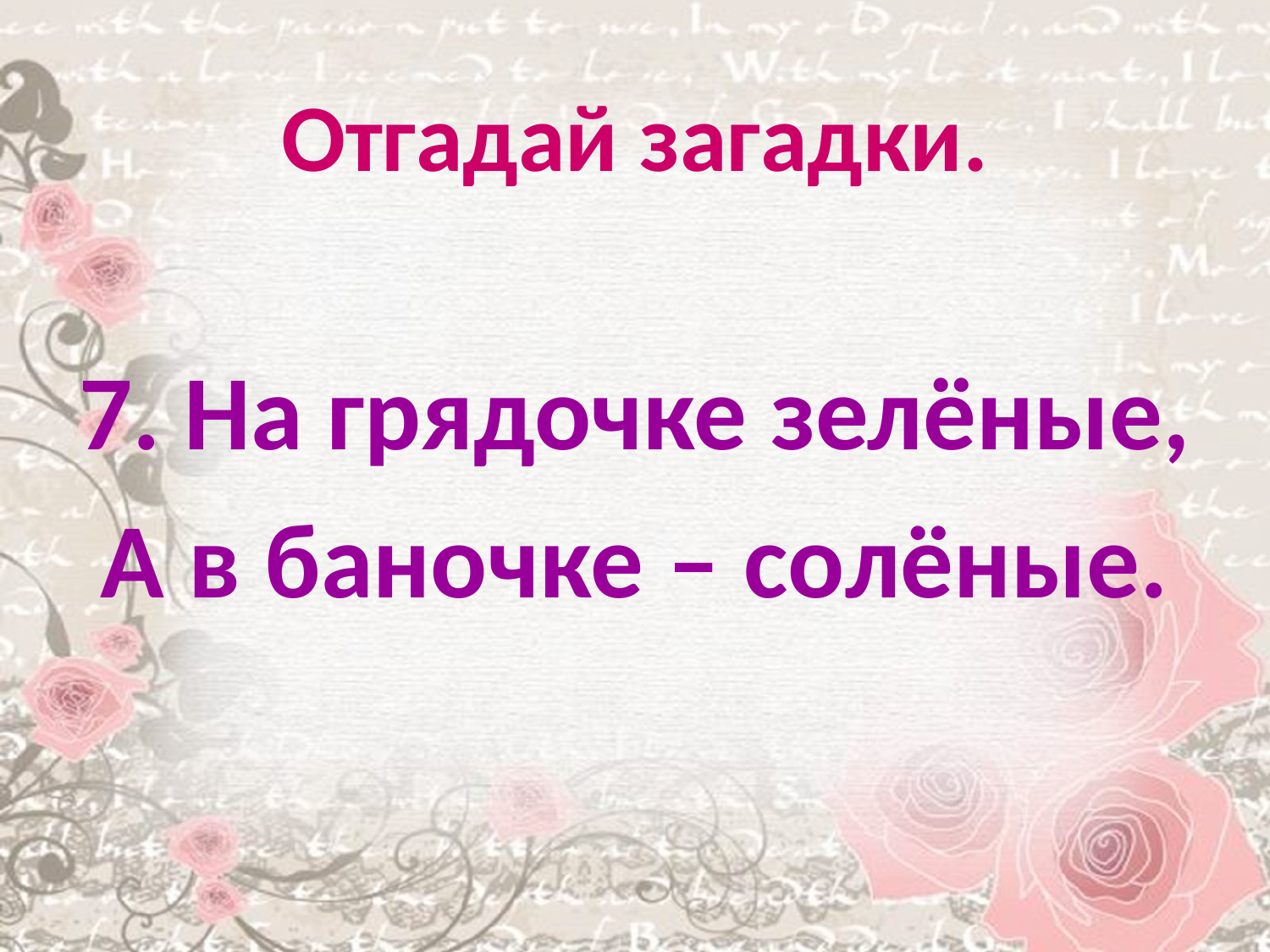

# Отгадай загадки.
7. На грядочке зелёные,
А в баночке – солёные.